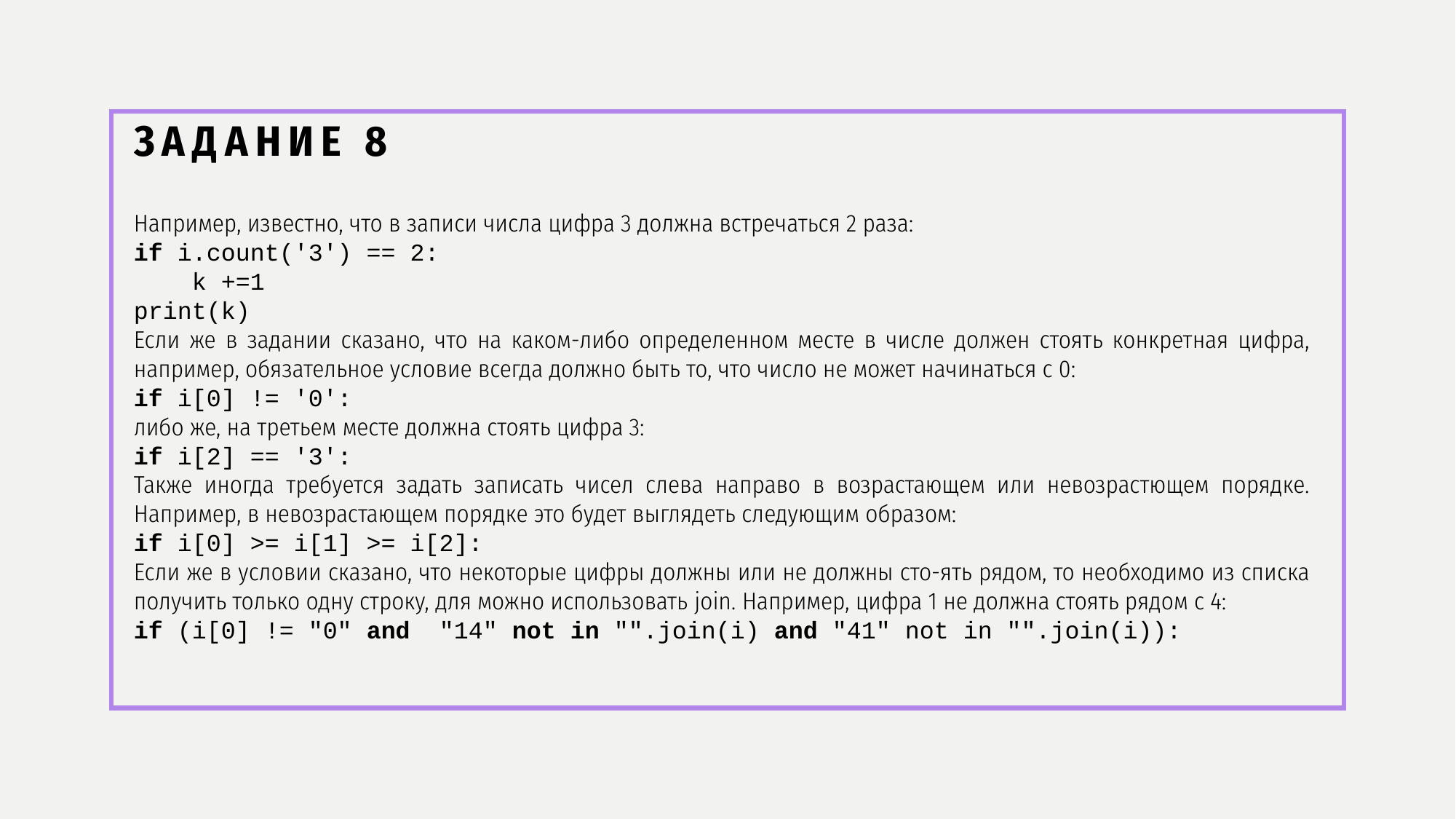

# Задание 8
Например, известно, что в записи числа цифра 3 должна встречаться 2 раза:
if i.count('3') == 2:
    k +=1
print(k)
Если же в задании сказано, что на каком-либо определенном месте в числе должен стоять конкретная цифра, например, обязательное условие всегда должно быть то, что число не может начинаться с 0:
if i[0] != '0':
либо же, на третьем месте должна стоять цифра 3:
if i[2] == '3':
Также иногда требуется задать записать чисел слева направо в возрастающем или невозрастющем порядке. Например, в невозрастающем порядке это будет выглядеть следующим образом:
if i[0] >= i[1] >= i[2]:
Если же в условии сказано, что некоторые цифры должны или не должны сто-ять рядом, то необходимо из списка получить только одну строку, для можно использовать join. Например, цифра 1 не должна стоять рядом с 4:
if (i[0] != "0" and  "14" not in "".join(i) and "41" not in "".join(i)):